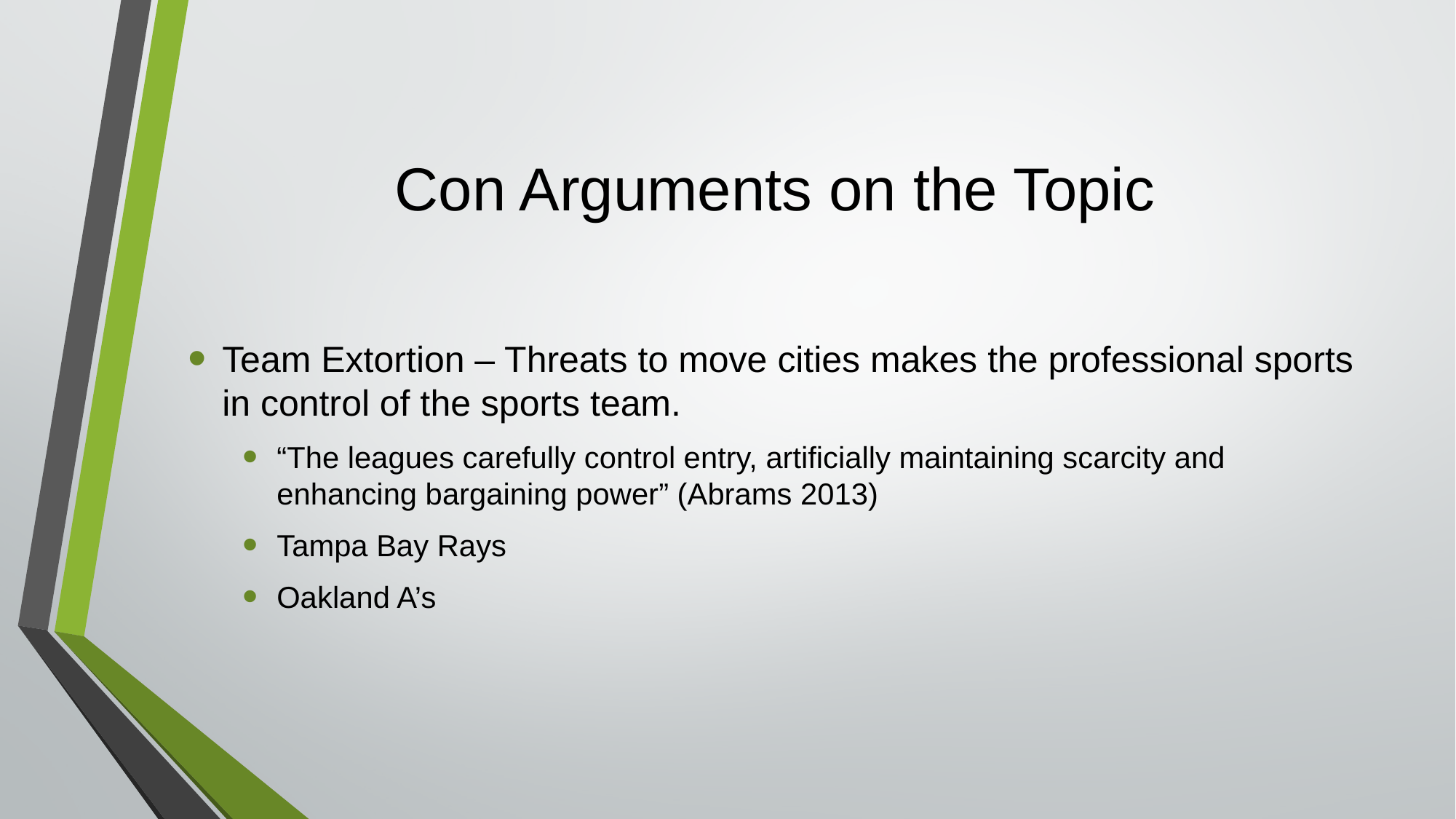

# Con Arguments on the Topic
Team Extortion – Threats to move cities makes the professional sports in control of the sports team.
“The leagues carefully control entry, artificially maintaining scarcity and enhancing bargaining power” (Abrams 2013)
Tampa Bay Rays
Oakland A’s